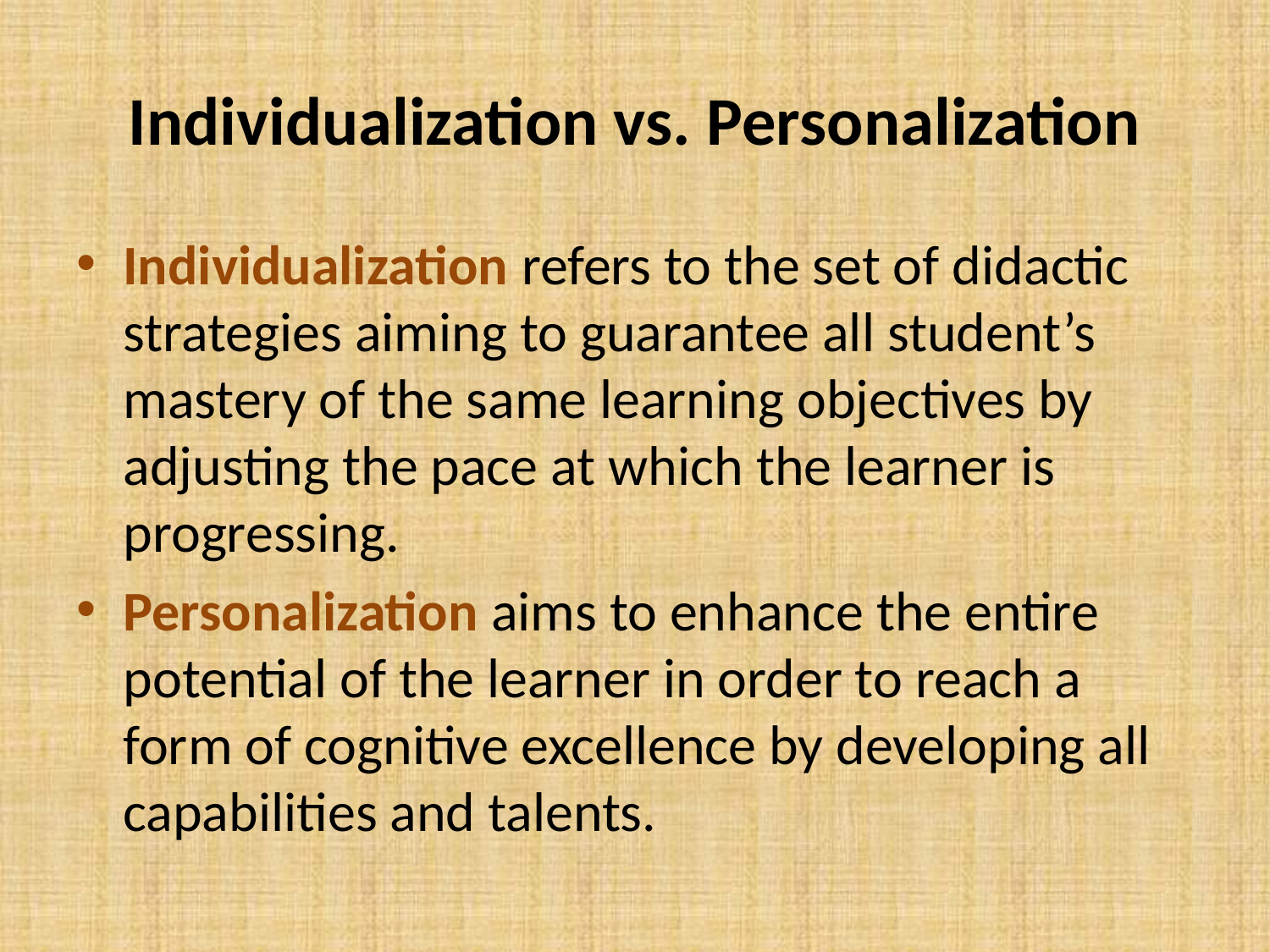

# Individualization vs. Personalization
Individualization refers to the set of didactic strategies aiming to guarantee all student’s mastery of the same learning objectives by adjusting the pace at which the learner is progressing.
Personalization aims to enhance the entire potential of the learner in order to reach a form of cognitive excellence by developing all capabilities and talents.